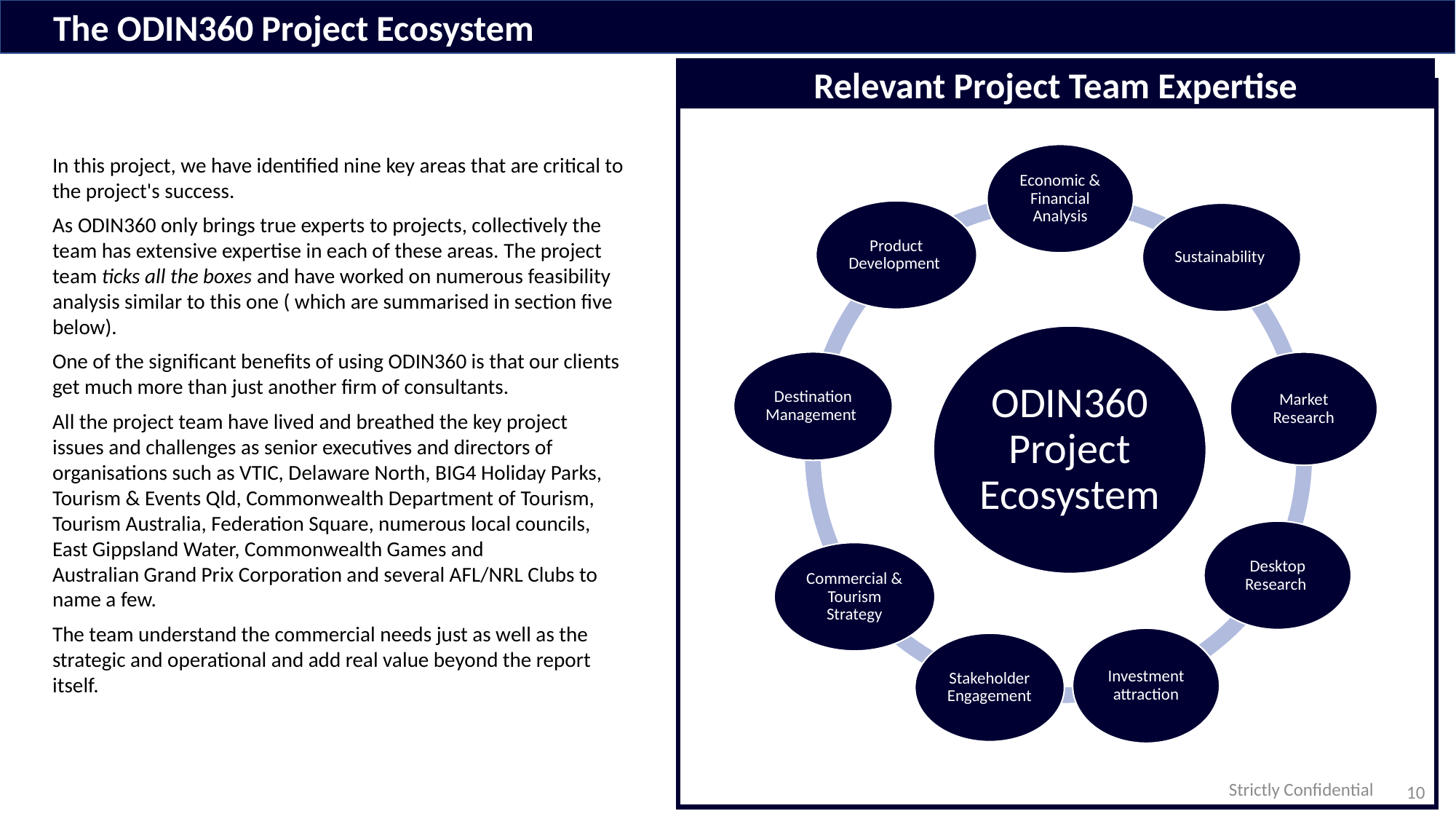

The ODIN360 Project Ecosystem
Relevant Project Team Expertise

In this project, we have identified nine key areas that are critical to the project's success.
As ODIN360 only brings true experts to projects, collectively the team has extensive expertise in each of these areas. The project team ticks all the boxes and have worked on numerous feasibility analysis similar to this one ( which are summarised in section five below).
One of the significant benefits of using ODIN360 is that our clients get much more than just another firm of consultants.
All the project team have lived and breathed the key project issues and challenges as senior executives and directors of organisations such as VTIC, Delaware North, BIG4 Holiday Parks, Tourism & Events Qld, Commonwealth Department of Tourism, Tourism Australia, Federation Square, numerous local councils, East Gippsland Water, Commonwealth Games and Australian Grand Prix Corporation and several AFL/NRL Clubs to name a few.
The team understand the commercial needs just as well as the strategic and operational and add real value beyond the report itself.

ODIN360 Project Ecosystem
Economic & Financial Analysis
Sustainability
Market Research
Desktop Research
Investment attraction
Stakeholder Engagement
Commercial & Tourism Strategy
Destination Management
Product Development
Strictly Confidential
10